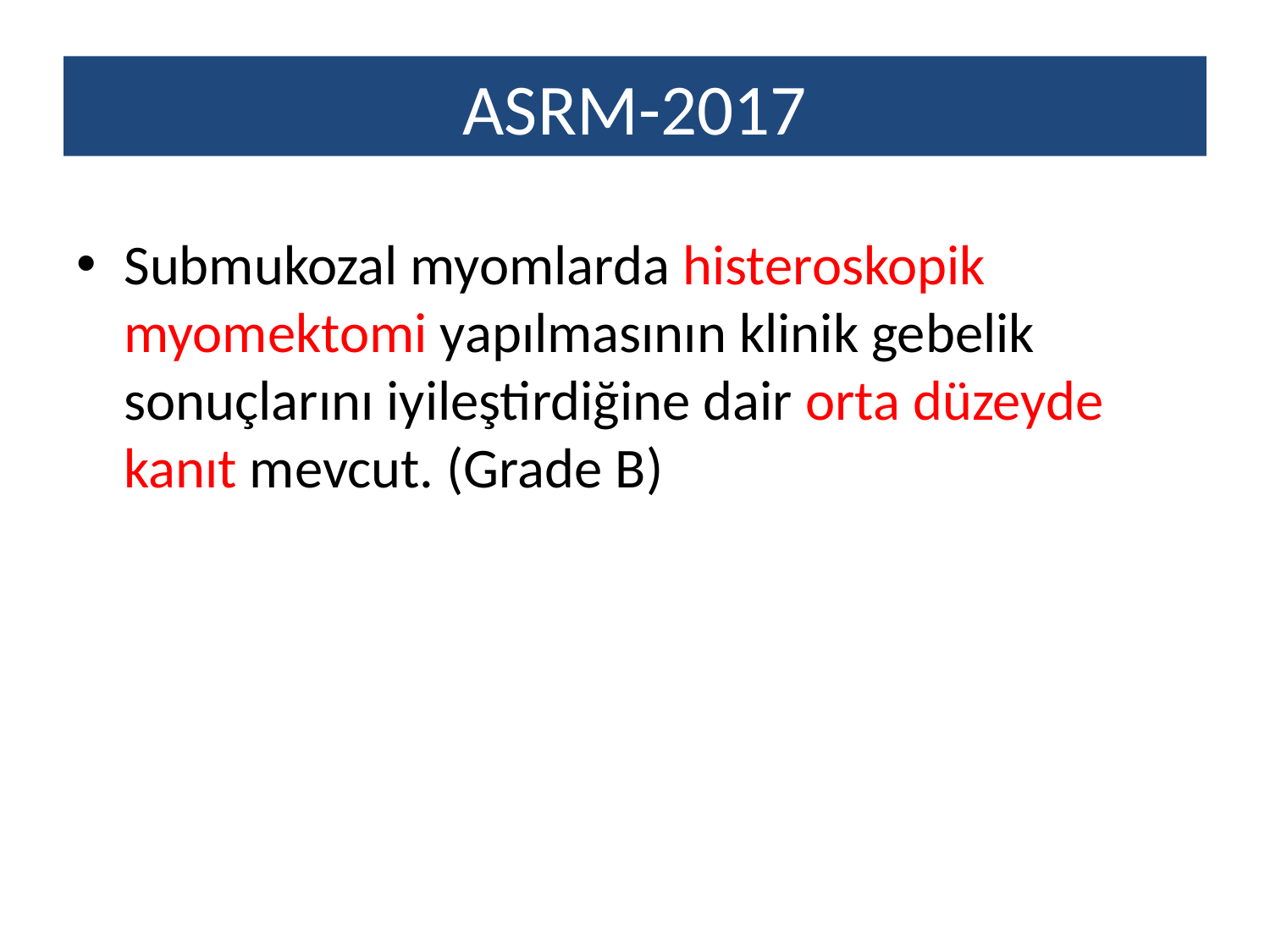

# ASRM-2017
Submukozal myomlarda histeroskopik myomektomi yapılmasının klinik gebelik sonuçlarını iyileştirdiğine dair orta düzeyde kanıt mevcut. (Grade B)